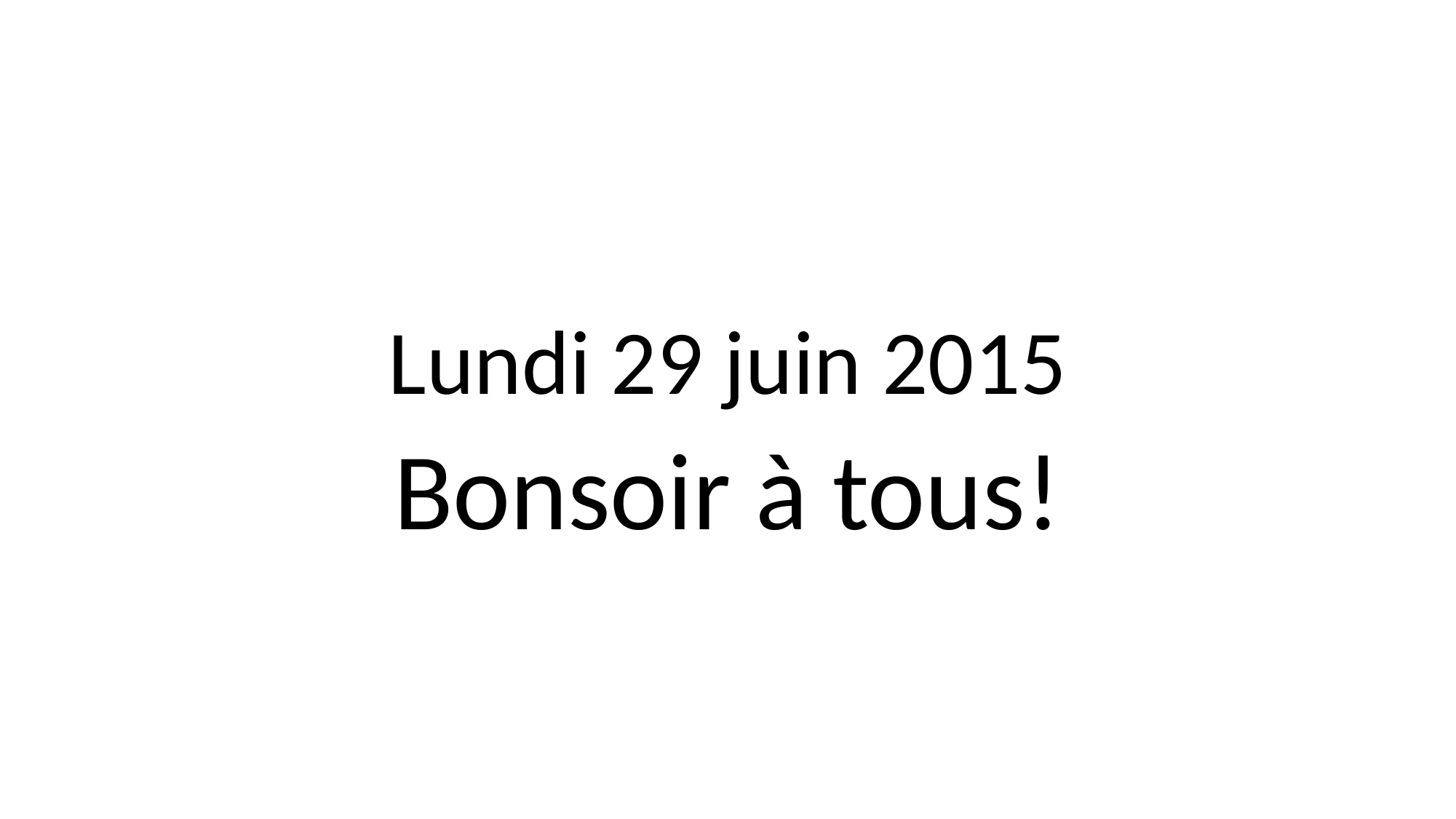

# Lundi 29 juin 2015
Bonsoir à tous!